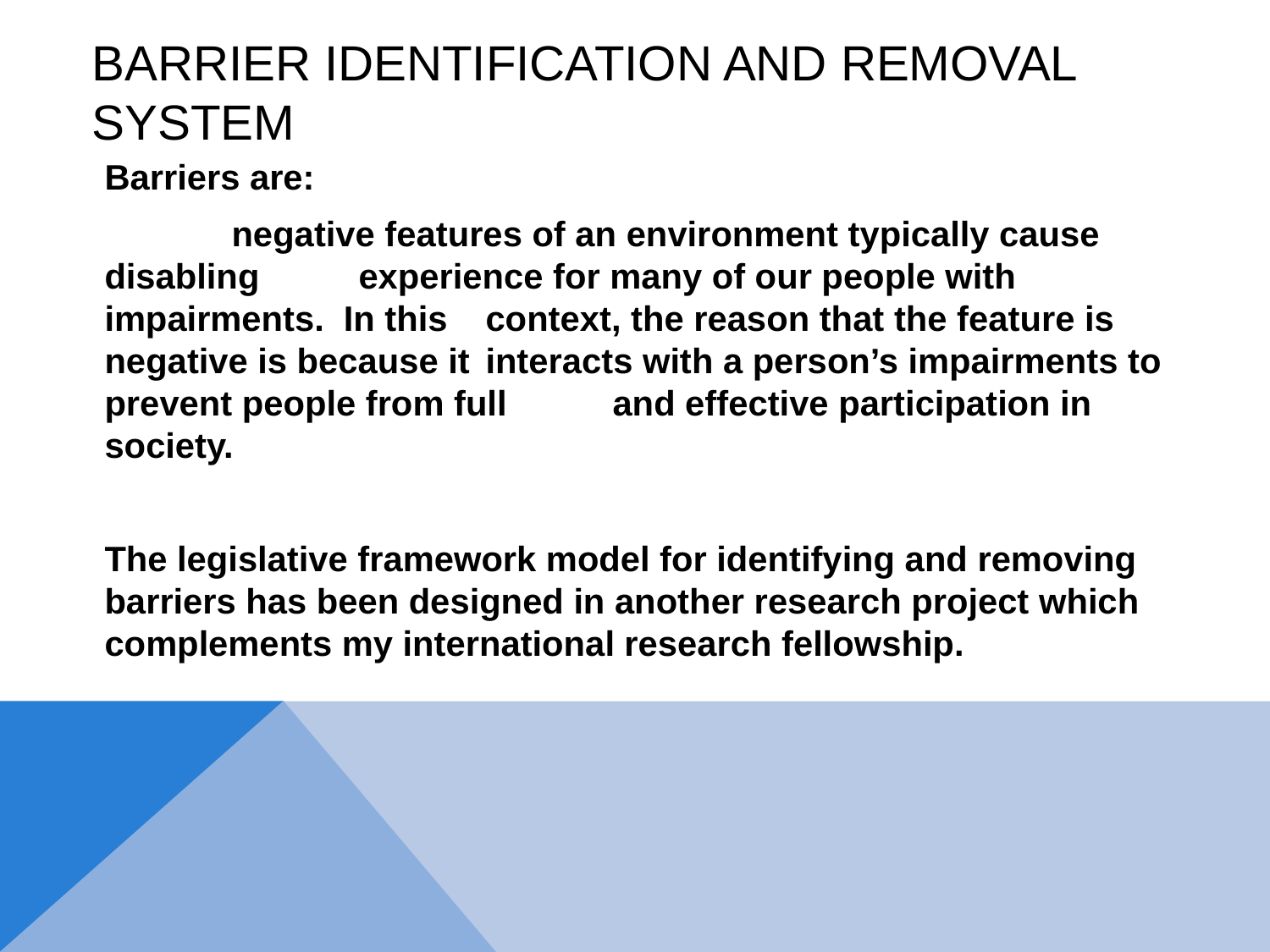

# Barrier identification and removal system
	Barriers are:
		negative features of an environment typically cause disabling 	experience for many of our people with impairments.  In this 	context, the reason that the feature is negative is because it 	interacts with a person’s impairments to prevent people from full 	and effective participation in society.

	The legislative framework model for identifying and removing barriers has been designed in another research project which complements my international research fellowship.